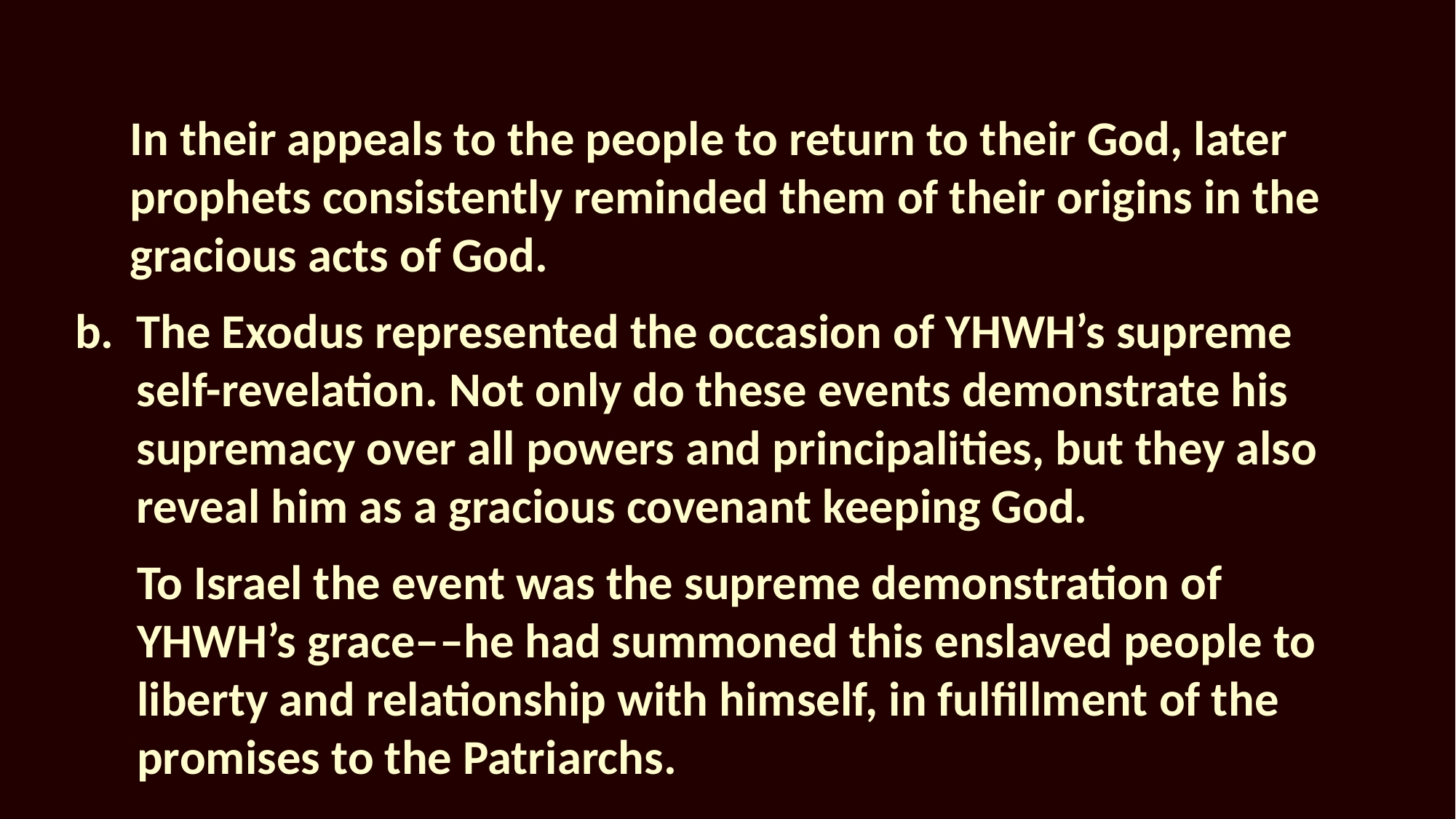

In their appeals to the people to return to their God, later prophets consistently reminded them of their origins in the gracious acts of God.
The Exodus represented the occasion of YHWH’s supreme self-revelation. Not only do these events demonstrate his supremacy over all powers and principalities, but they also reveal him as a gracious covenant keeping God.
To Israel the event was the supreme demonstration of YHWH’s grace––he had summoned this enslaved people to liberty and relationship with himself, in fulfillment of the promises to the Patriarchs.